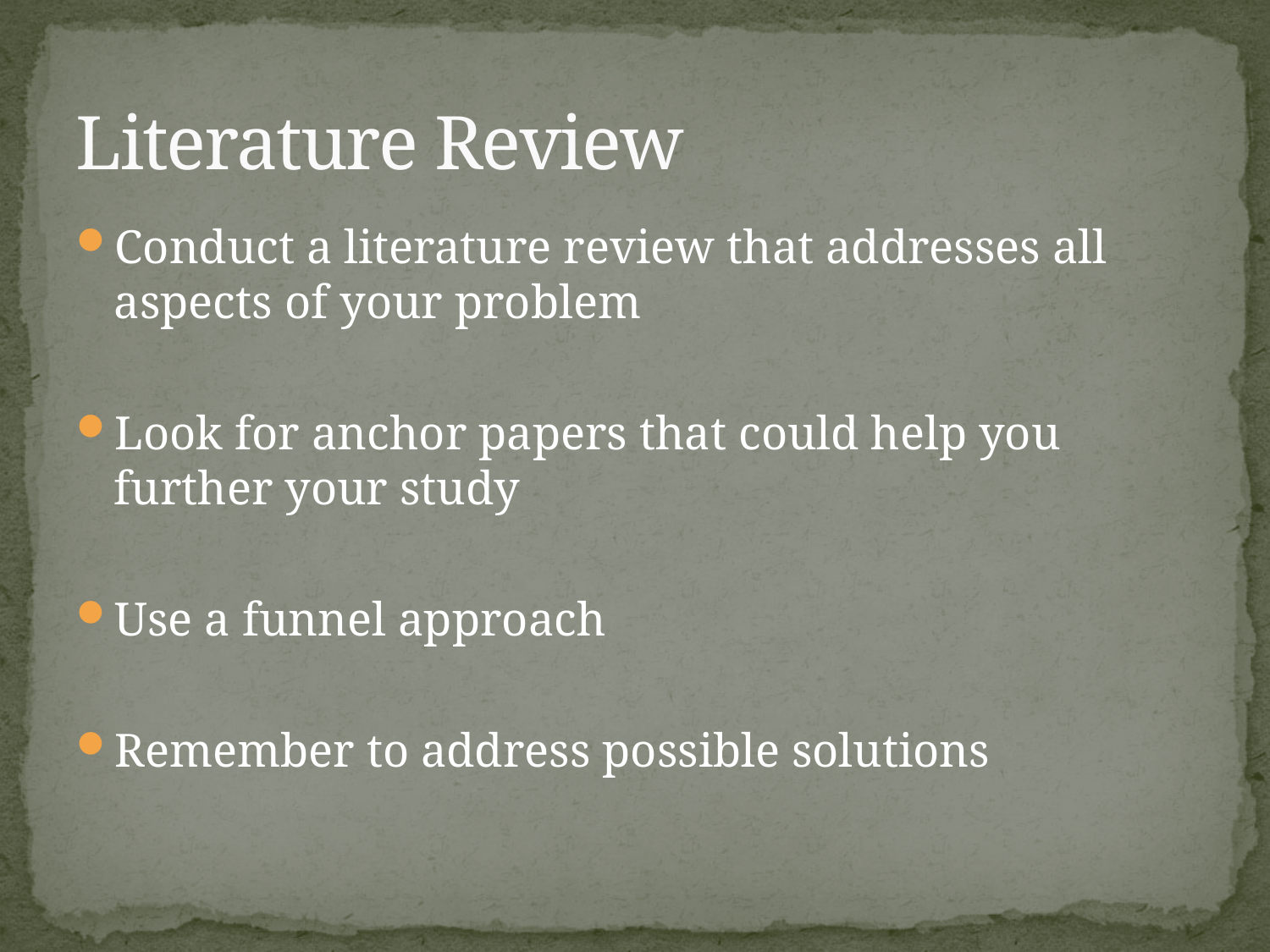

# Literature Review
Conduct a literature review that addresses all aspects of your problem

Look for anchor papers that could help you further your study

Use a funnel approach

Remember to address possible solutions